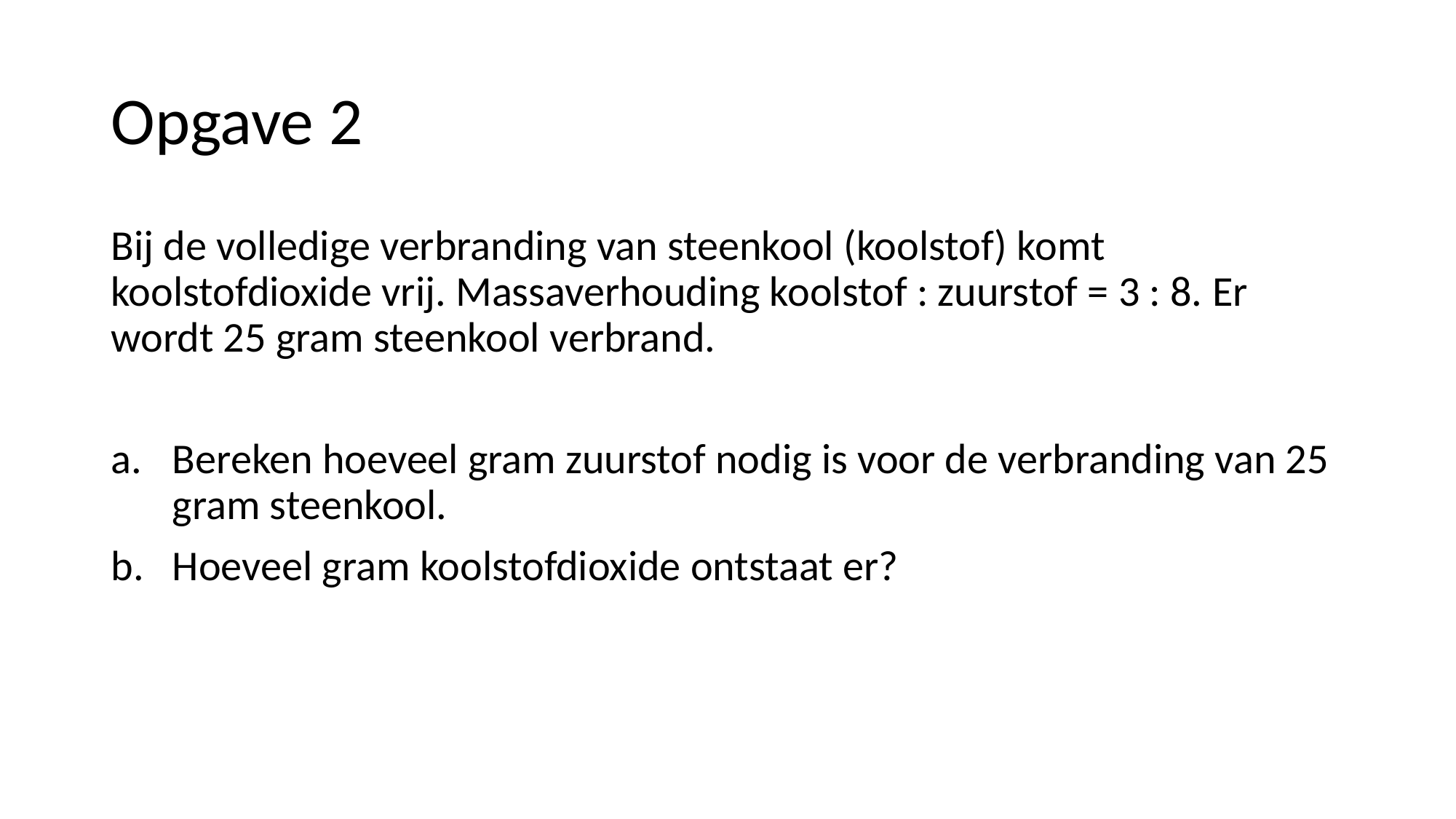

# Opgave 2
Bij de volledige verbranding van steenkool (koolstof) komt koolstofdioxide vrij. Massaverhouding koolstof : zuurstof = 3 : 8. Er wordt 25 gram steenkool verbrand.

Bereken hoeveel gram zuurstof nodig is voor de verbranding van 25 gram steenkool.
Hoeveel gram koolstofdioxide ontstaat er?